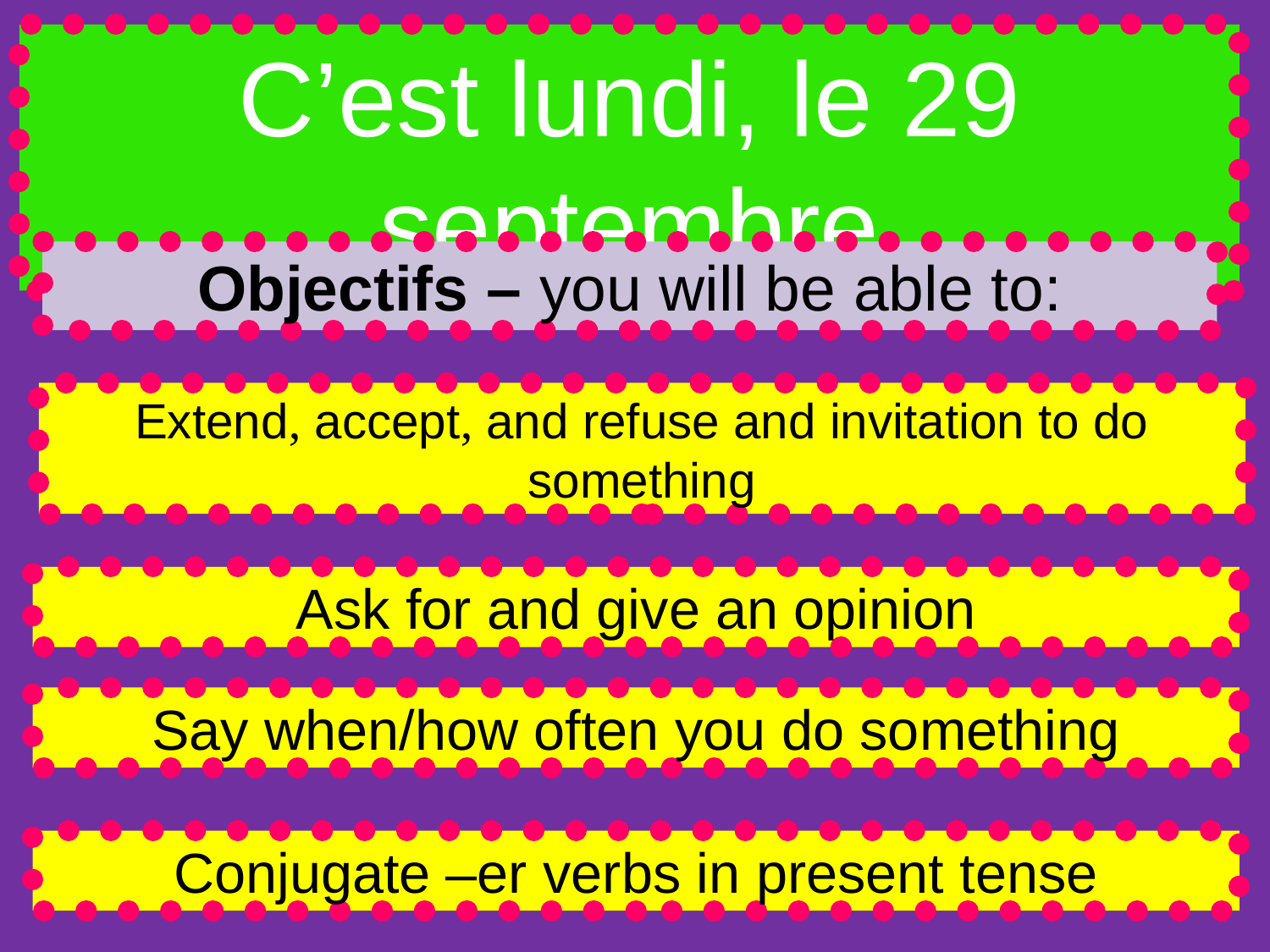

C’est lundi, le 29 septembre
Objectifs – you will be able to:
Extend, accept, and refuse and invitation to do something
Ask for and give an opinion
Say when/how often you do something
Conjugate –er verbs in present tense